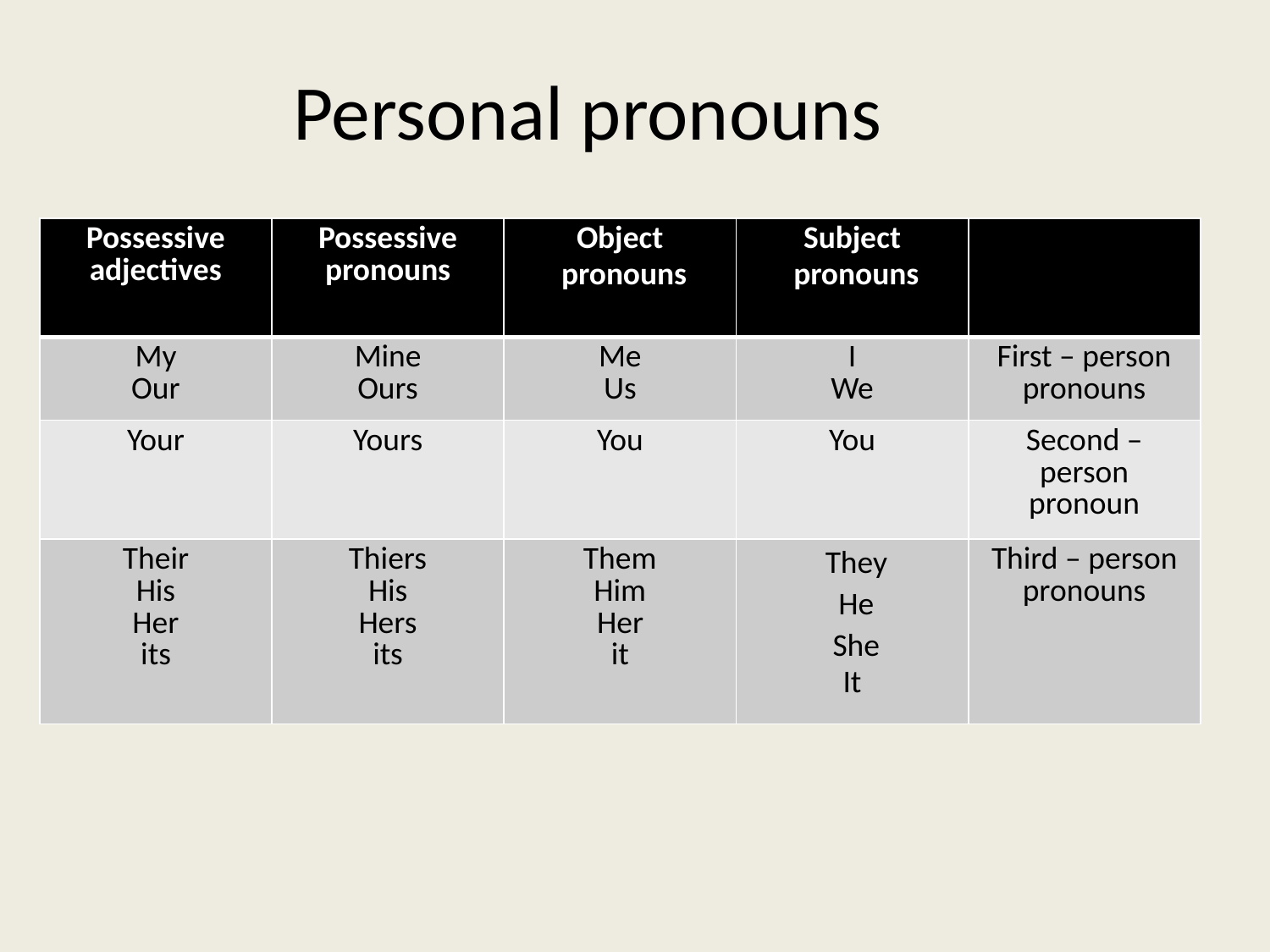

# Personal pronouns
| Possessive adjectives | Possessive pronouns | Object pronouns | Subject pronouns |  |
| --- | --- | --- | --- | --- |
| My Our | Mine Ours | Me Us | I We | First – person pronouns |
| Your | Yours | You | You | Second – person pronoun |
| Their His Her its | Thiers His Hers its | Them Him Her it | They He She It | Third – person pronouns |